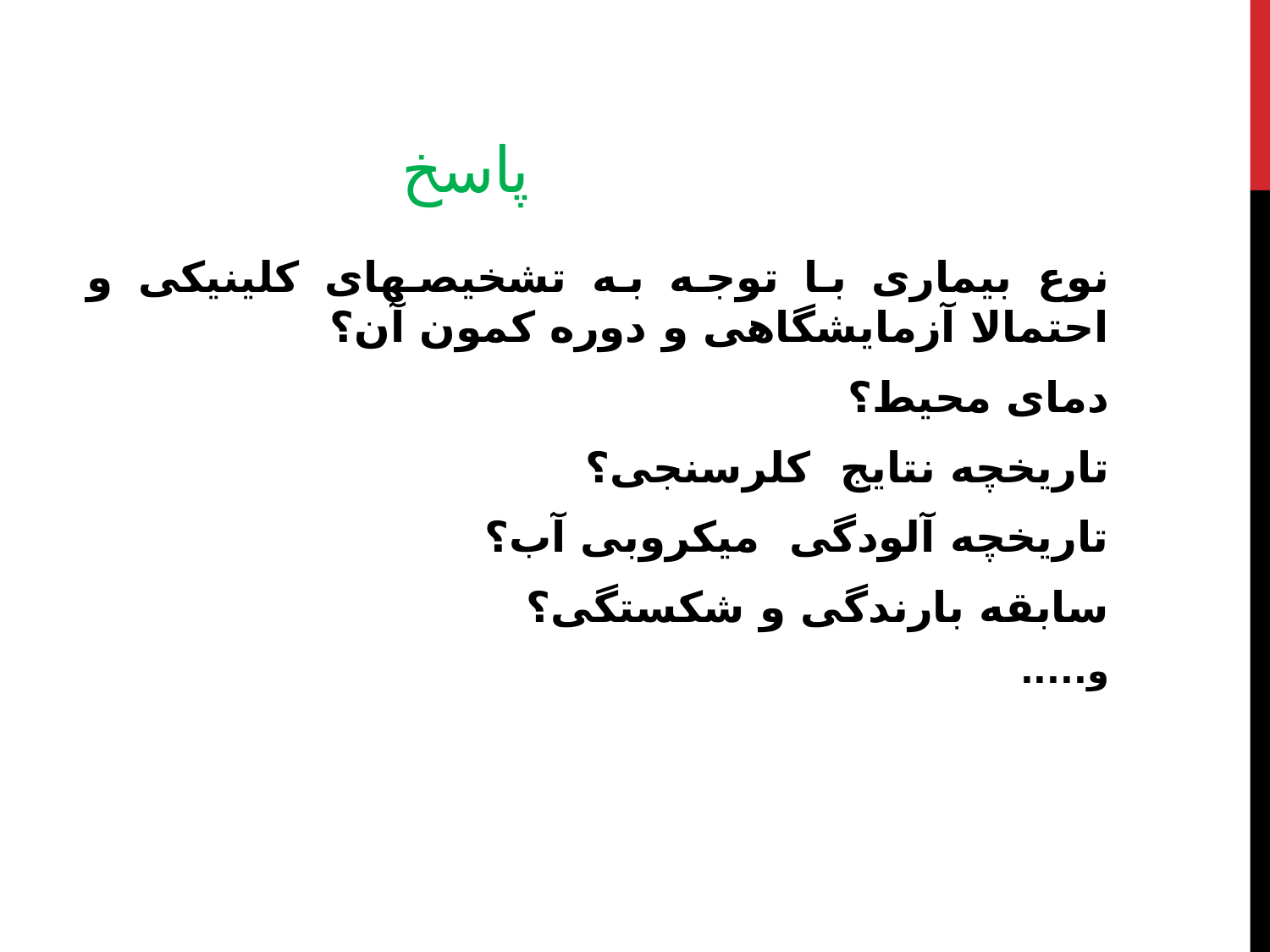

# پاسخ
نوع بیماری با توجه به تشخیصهای کلینیکی و احتمالا آزمایشگاهی و دوره کمون آن؟
دمای محیط؟
تاریخچه نتایج  کلرسنجی؟
تاریخچه آلودگی  میکروبی آب؟
سابقه بارندگی و شکستگی؟
و.....